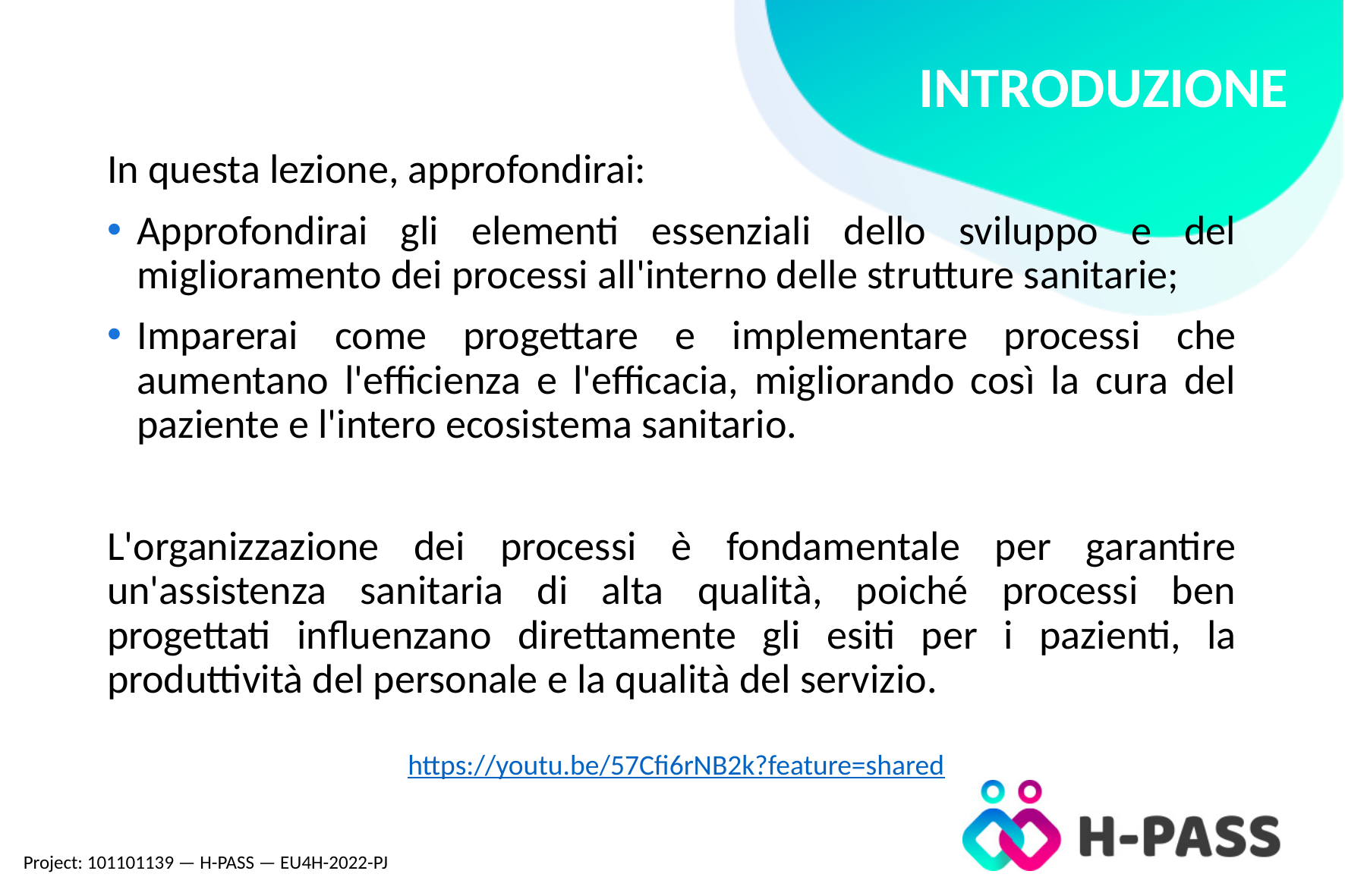

# INTRODUZIONE
In questa lezione, approfondirai:
Approfondirai gli elementi essenziali dello sviluppo e del miglioramento dei processi all'interno delle strutture sanitarie;
Imparerai come progettare e implementare processi che aumentano l'efficienza e l'efficacia, migliorando così la cura del paziente e l'intero ecosistema sanitario.

L'organizzazione dei processi è fondamentale per garantire un'assistenza sanitaria di alta qualità, poiché processi ben progettati influenzano direttamente gli esiti per i pazienti, la produttività del personale e la qualità del servizio.

https://youtu.be/57Cfi6rNB2k?feature=shared
Project: 101101139 — H-PASS — EU4H-2022-PJ